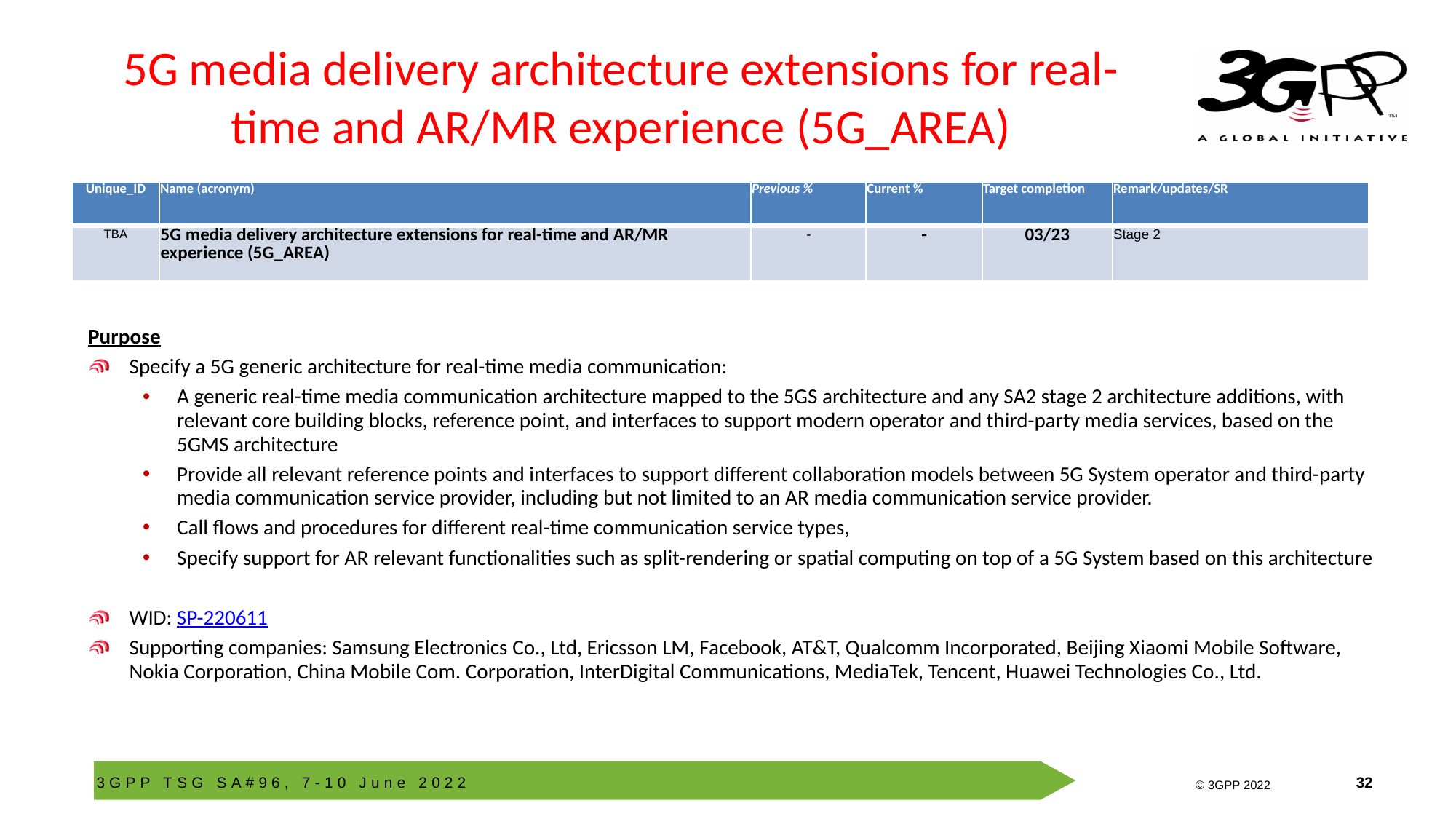

# 5G media delivery architecture extensions for real-time and AR/MR experience (5G_AREA)
| Unique\_ID | Name (acronym) | Previous % | Current % | Target completion | Remark/updates/SR |
| --- | --- | --- | --- | --- | --- |
| TBA | 5G media delivery architecture extensions for real-time and AR/MR experience (5G\_AREA) | - | - | 03/23 | Stage 2 |
Purpose
Specify a 5G generic architecture for real-time media communication:
A generic real-time media communication architecture mapped to the 5GS architecture and any SA2 stage 2 architecture additions, with relevant core building blocks, reference point, and interfaces to support modern operator and third-party media services, based on the 5GMS architecture
Provide all relevant reference points and interfaces to support different collaboration models between 5G System operator and third-party media communication service provider, including but not limited to an AR media communication service provider.
Call flows and procedures for different real-time communication service types,
Specify support for AR relevant functionalities such as split-rendering or spatial computing on top of a 5G System based on this architecture

WID: SP-220611
Supporting companies: Samsung Electronics Co., Ltd, Ericsson LM, Facebook, AT&T, Qualcomm Incorporated, Beijing Xiaomi Mobile Software, Nokia Corporation, China Mobile Com. Corporation, InterDigital Communications, MediaTek, Tencent, Huawei Technologies Co., Ltd.